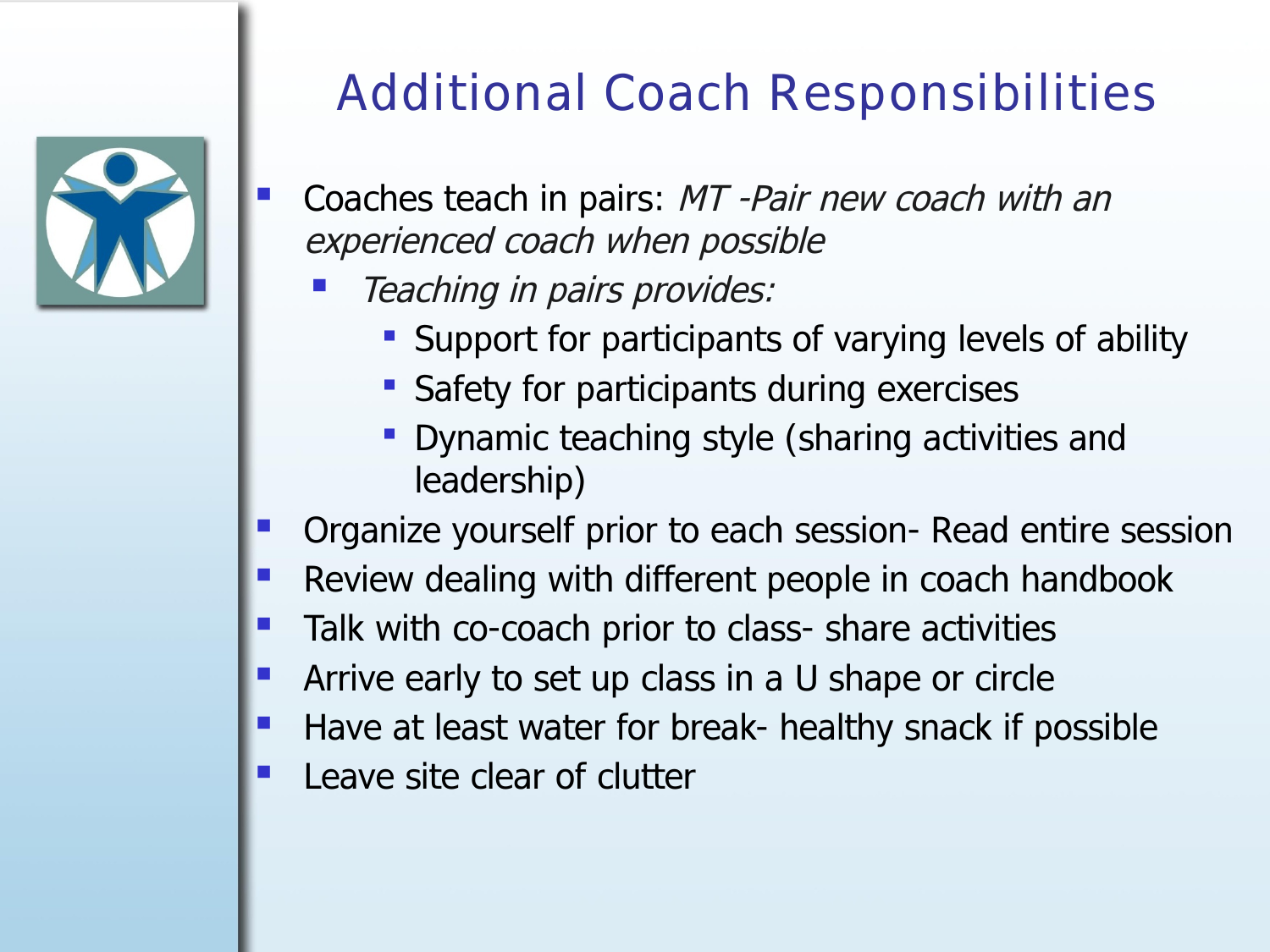

# Additional Coach Responsibilities
Coaches teach in pairs: MT -Pair new coach with an experienced coach when possible
Teaching in pairs provides:
Support for participants of varying levels of ability
Safety for participants during exercises
Dynamic teaching style (sharing activities and leadership)
Organize yourself prior to each session- Read entire session
Review dealing with different people in coach handbook
Talk with co-coach prior to class- share activities
Arrive early to set up class in a U shape or circle
Have at least water for break- healthy snack if possible
Leave site clear of clutter